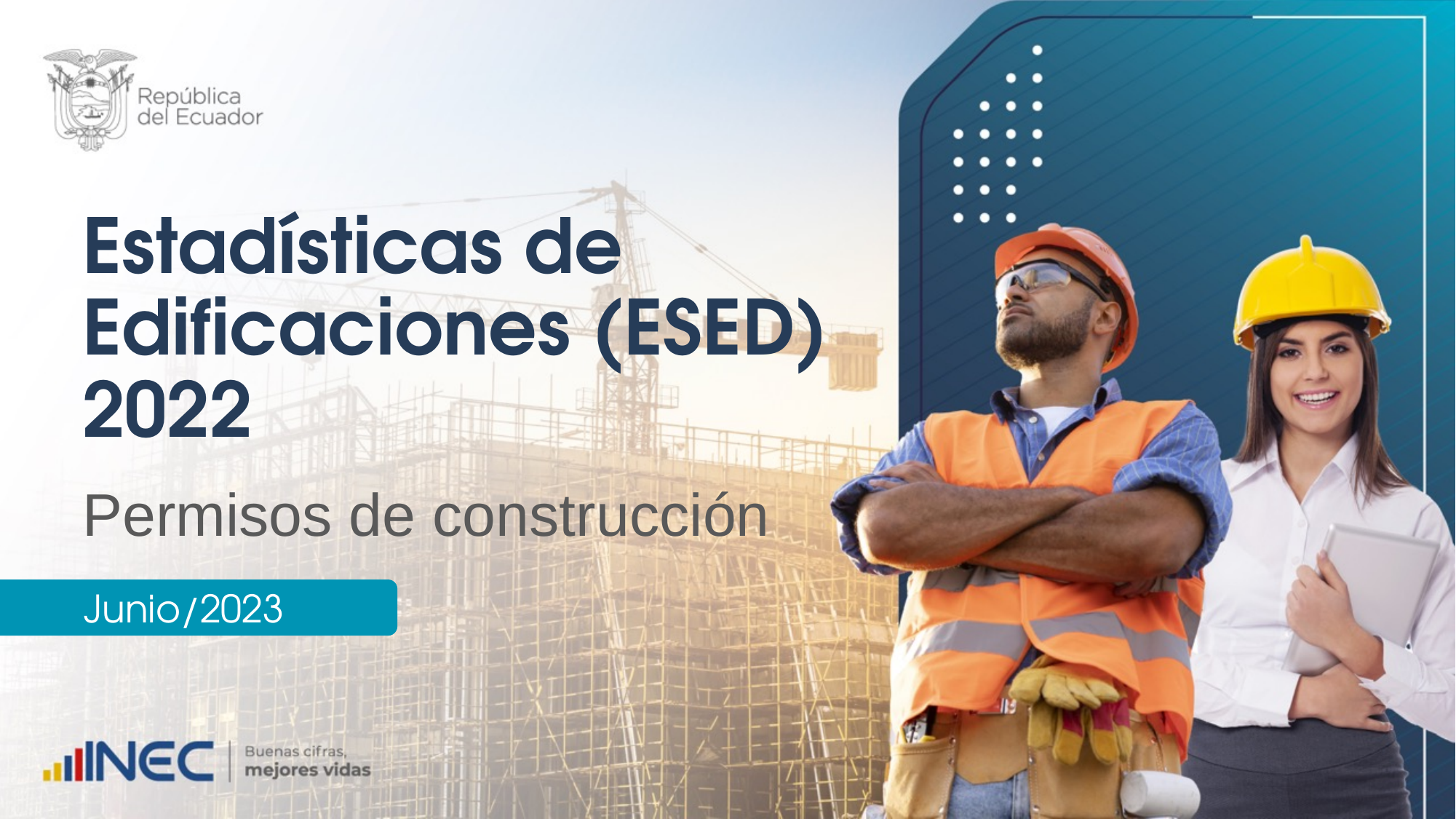

# Estadísticas de Edificaciones (ESED) 2022
Permisos de construcción

Junio/2023